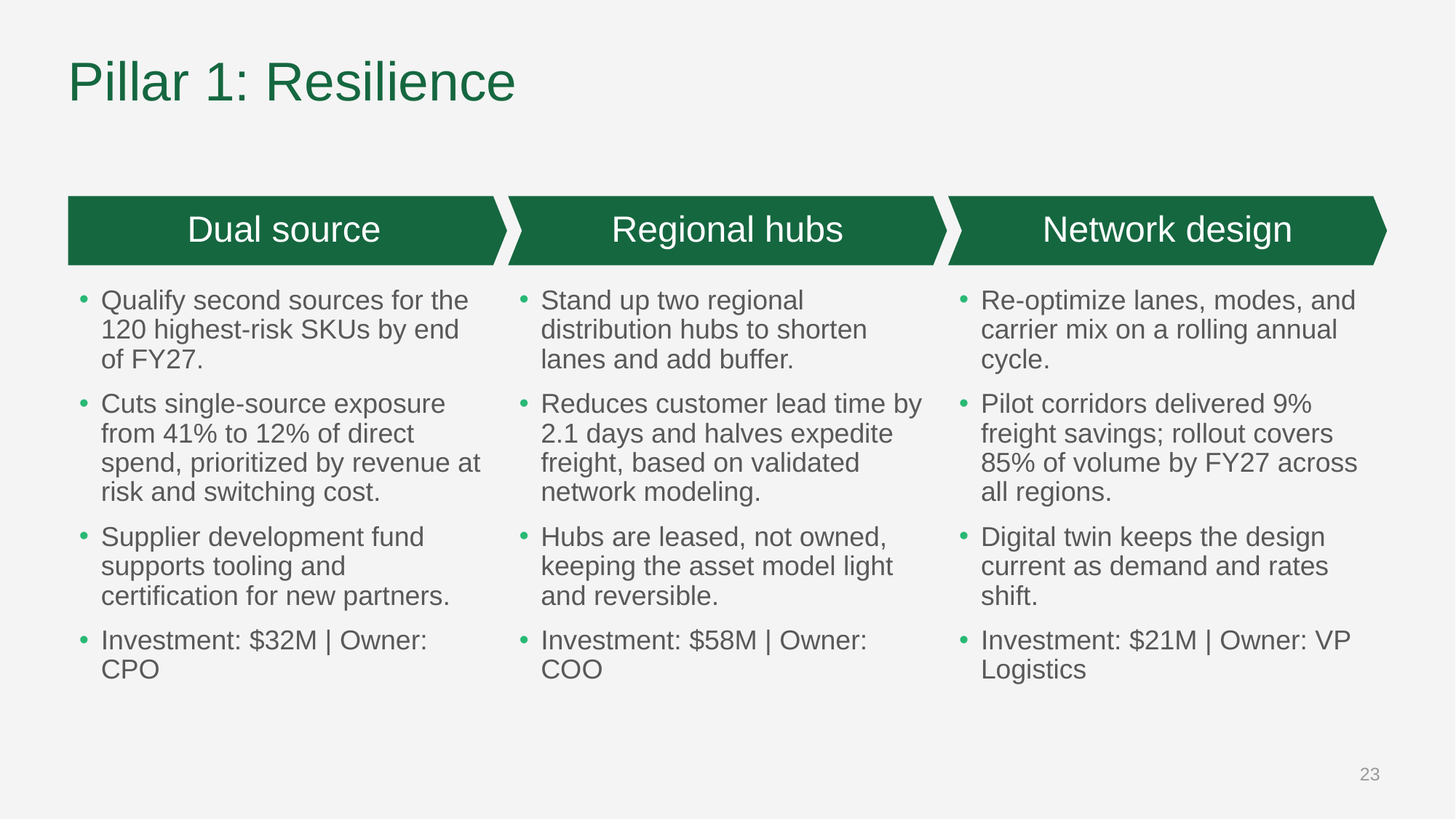

# Pillar 1: Resilience
Dual source
Regional hubs
Network design
Qualify second sources for the 120 highest-risk SKUs by end of FY27.
Cuts single-source exposure from 41% to 12% of direct spend, prioritized by revenue at risk and switching cost.
Supplier development fund supports tooling and certification for new partners.
Investment: $32M | Owner: CPO
Stand up two regional distribution hubs to shorten lanes and add buffer.
Reduces customer lead time by 2.1 days and halves expedite freight, based on validated network modeling.
Hubs are leased, not owned, keeping the asset model light and reversible.
Investment: $58M | Owner: COO
Re-optimize lanes, modes, and carrier mix on a rolling annual cycle.
Pilot corridors delivered 9% freight savings; rollout covers 85% of volume by FY27 across all regions.
Digital twin keeps the design current as demand and rates shift.
Investment: $21M | Owner: VP Logistics
23